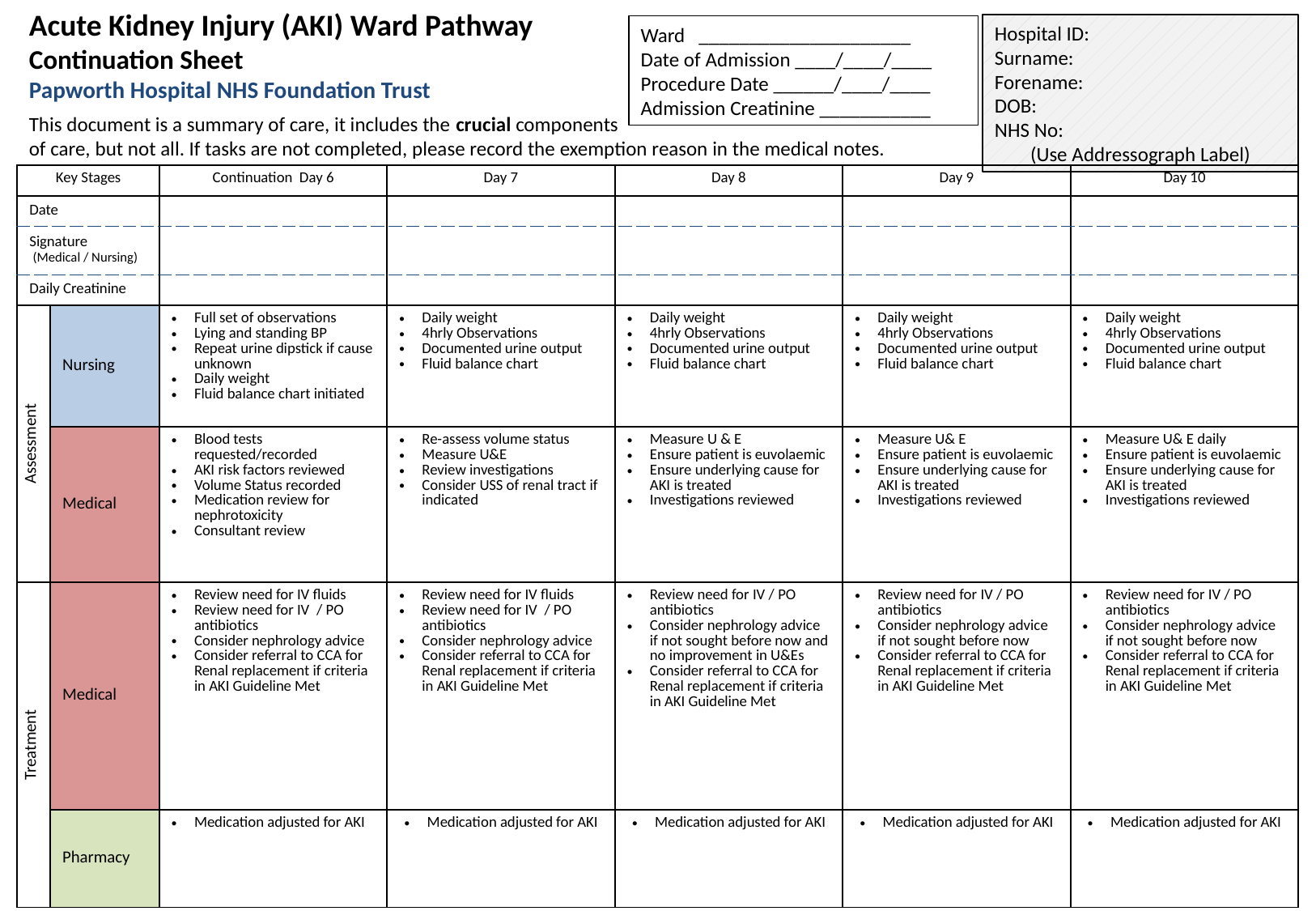

Acute Kidney Injury (AKI) Ward Pathway
Continuation Sheet
Papworth Hospital NHS Foundation Trust
Hospital ID:
Surname:
Forename:
DOB:
NHS No:
(Use Addressograph Label)
Ward   _____________________
Date of Admission ____/____/____
Procedure Date ______/____/____
Admission Creatinine ___________
This document is a summary of care, it includes the crucial components
of care, but not all. If tasks are not completed, please record the exemption reason in the medical notes.
| Key Stages |  | Continuation Day 6 | Day 7 | Day 8 | Day 9 | Day 10 |
| --- | --- | --- | --- | --- | --- | --- |
| Date |  |  |  |  |  |  |
| Signature (Medical / Nursing) |  |  |  |  |  |  |
| Daily Creatinine |  |  |  |  |  |  |
| Assessment | Nursing | Full set of observations Lying and standing BP Repeat urine dipstick if cause unknown Daily weight Fluid balance chart initiated | Daily weight 4hrly Observations Documented urine output Fluid balance chart | Daily weight 4hrly Observations Documented urine output Fluid balance chart | Daily weight 4hrly Observations Documented urine output Fluid balance chart | Daily weight 4hrly Observations Documented urine output Fluid balance chart |
|  | Medical | Blood tests requested/recorded AKI risk factors reviewed Volume Status recorded Medication review for nephrotoxicity Consultant review | Re-assess volume status Measure U&E Review investigations Consider USS of renal tract if indicated | Measure U & E Ensure patient is euvolaemic Ensure underlying cause for AKI is treated Investigations reviewed | Measure U& E Ensure patient is euvolaemic Ensure underlying cause for AKI is treated Investigations reviewed | Measure U& E daily Ensure patient is euvolaemic Ensure underlying cause for AKI is treated Investigations reviewed |
| Treatment | Medical | Review need for IV fluids Review need for IV / PO antibiotics Consider nephrology advice Consider referral to CCA for Renal replacement if criteria in AKI Guideline Met | Review need for IV fluids Review need for IV / PO antibiotics Consider nephrology advice Consider referral to CCA for Renal replacement if criteria in AKI Guideline Met | Review need for IV / PO antibiotics Consider nephrology advice if not sought before now and no improvement in U&Es Consider referral to CCA for Renal replacement if criteria in AKI Guideline Met | Review need for IV / PO antibiotics Consider nephrology advice if not sought before now Consider referral to CCA for Renal replacement if criteria in AKI Guideline Met | Review need for IV / PO antibiotics Consider nephrology advice if not sought before now Consider referral to CCA for Renal replacement if criteria in AKI Guideline Met |
|  | Pharmacy | Medication adjusted for AKI | Medication adjusted for AKI | Medication adjusted for AKI | Medication adjusted for AKI | Medication adjusted for AKI |